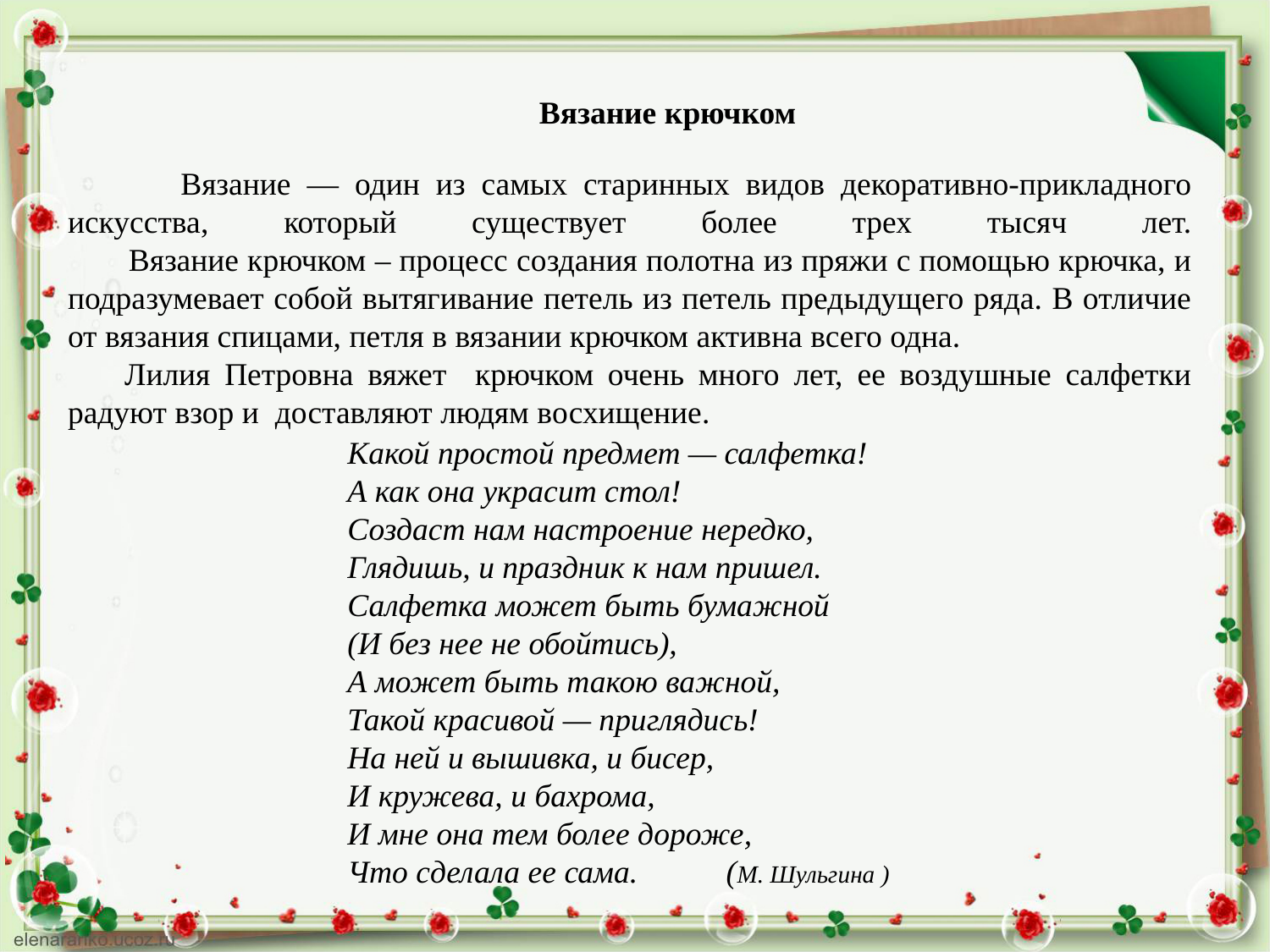

Вязание крючком
       Вязание — один из самых старинных видов декоративно-прикладного искусства, который существует более трех тысяч лет.
       Вязание крючком – процесс создания полотна из пряжи с помощью крючка, и подразумевает собой вытягивание петель из петель предыдущего ряда. В отличие от вязания спицами, петля в вязании крючком активна всего одна.
    Лилия Петровна вяжет  крючком очень много лет, ее воздушные салфетки радуют взор и  доставляют людям восхищение.

Какой простой предмет — салфетка!
А как она украсит стол!
Создаст нам настроение нередко,
Глядишь, и праздник к нам пришел.
Салфетка может быть бумажной
(И без нее не обойтись),
А может быть такою важной,
Такой красивой — приглядись!
На ней и вышивка, и бисер,
И кружева, и бахрома,
И мне она тем более дороже,
Что сделала ее сама.           (М. Шульгина )